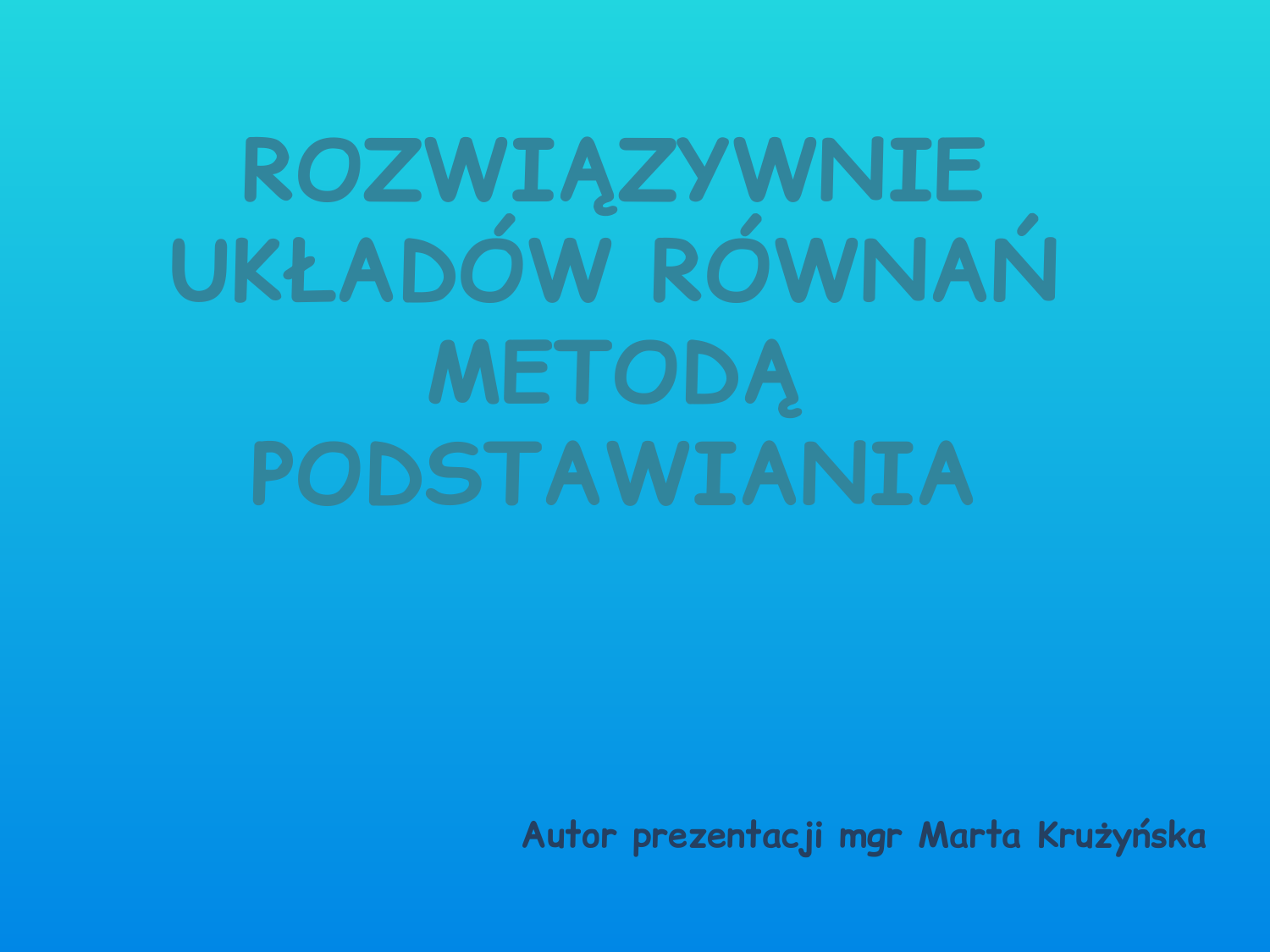

# ROZWIĄZYWNIE UKŁADÓW RÓWNAŃ METODĄ PODSTAWIANIA
Autor prezentacji mgr Marta Krużyńska